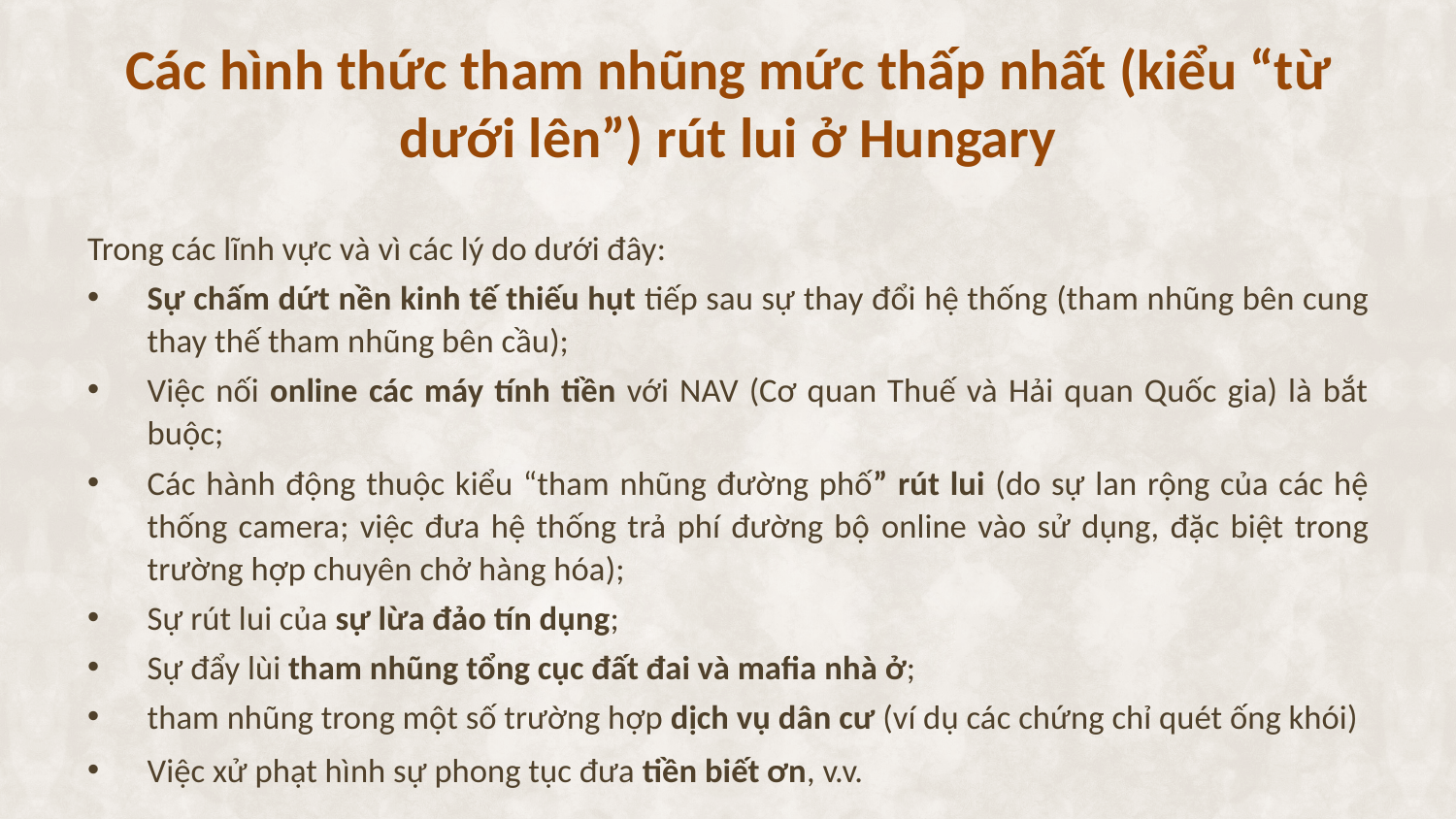

# Các hình thức tham nhũng mức thấp nhất (kiểu “từ dưới lên”) rút lui ở Hungary
Trong các lĩnh vực và vì các lý do dưới đây:
Sự chấm dứt nền kinh tế thiếu hụt tiếp sau sự thay đổi hệ thống (tham nhũng bên cung thay thế tham nhũng bên cầu);
Việc nối online các máy tính tiền với NAV (Cơ quan Thuế và Hải quan Quốc gia) là bắt buộc;
Các hành động thuộc kiểu “tham nhũng đường phố” rút lui (do sự lan rộng của các hệ thống camera; việc đưa hệ thống trả phí đường bộ online vào sử dụng, đặc biệt trong trường hợp chuyên chở hàng hóa);
Sự rút lui của sự lừa đảo tín dụng;
Sự đẩy lùi tham nhũng tổng cục đất đai và mafia nhà ở;
tham nhũng trong một số trường hợp dịch vụ dân cư (ví dụ các chứng chỉ quét ống khói)
Việc xử phạt hình sự phong tục đưa tiền biết ơn, v.v.